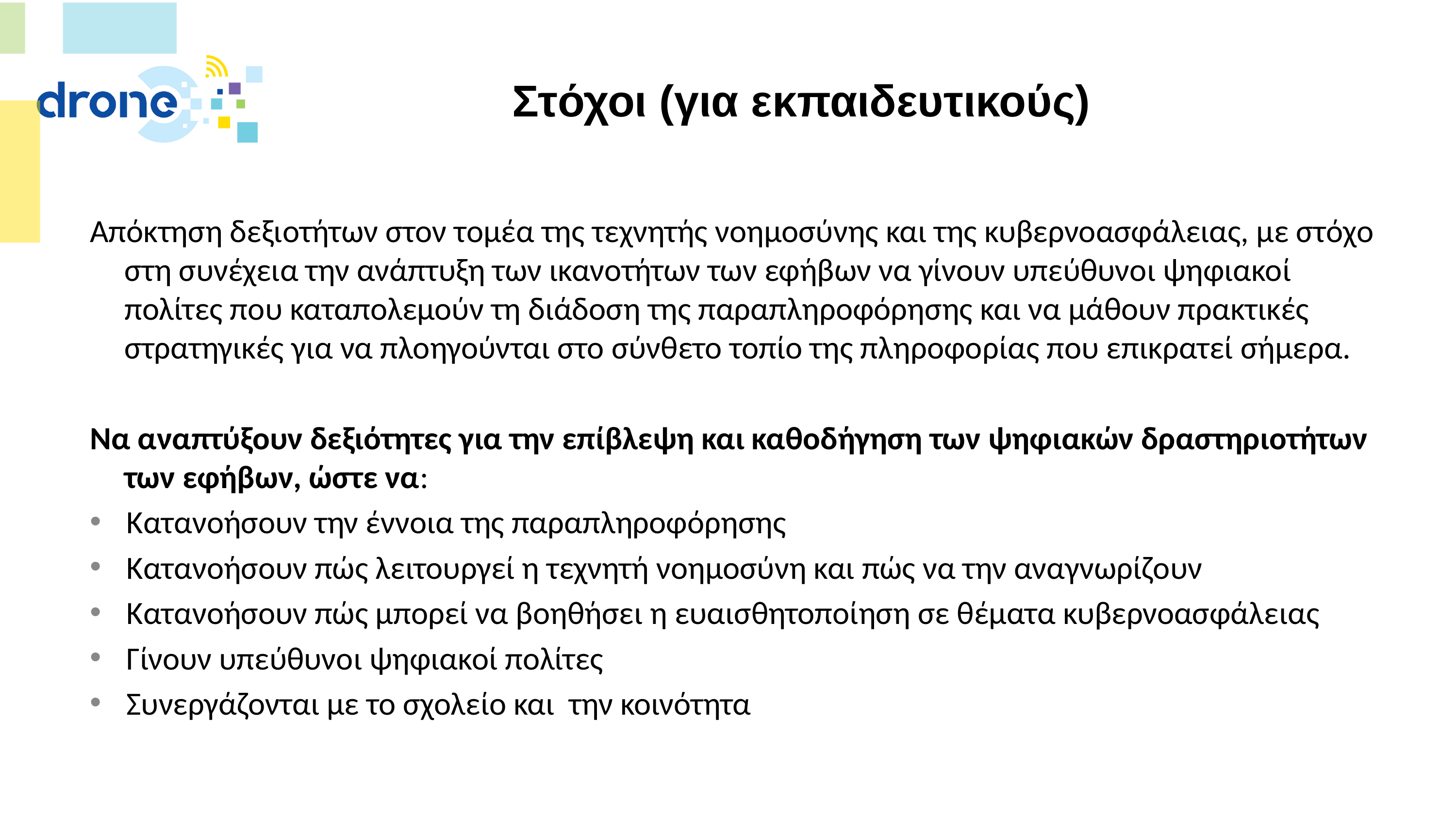

# Στόχοι (για εκπαιδευτικούς)

Απόκτηση δεξιοτήτων στον τομέα της τεχνητής νοημοσύνης και της κυβερνοασφάλειας, με στόχο στη συνέχεια την ανάπτυξη των ικανοτήτων των εφήβων να γίνουν υπεύθυνοι ψηφιακοί πολίτες που καταπολεμούν τη διάδοση της παραπληροφόρησης και να μάθουν πρακτικές στρατηγικές για να πλοηγούνται στο σύνθετο τοπίο της πληροφορίας που επικρατεί σήμερα.

Να αναπτύξουν δεξιότητες για την επίβλεψη και καθοδήγηση των ψηφιακών δραστηριοτήτων των εφήβων, ώστε να:
Κατανοήσουν την έννοια της παραπληροφόρησης
Κατανοήσουν πώς λειτουργεί η τεχνητή νοημοσύνη και πώς να την αναγνωρίζουν
Κατανοήσουν πώς μπορεί να βοηθήσει η ευαισθητοποίηση σε θέματα κυβερνοασφάλειας
Γίνουν υπεύθυνοι ψηφιακοί πολίτες
Συνεργάζονται με το σχολείο και  την κοινότητα